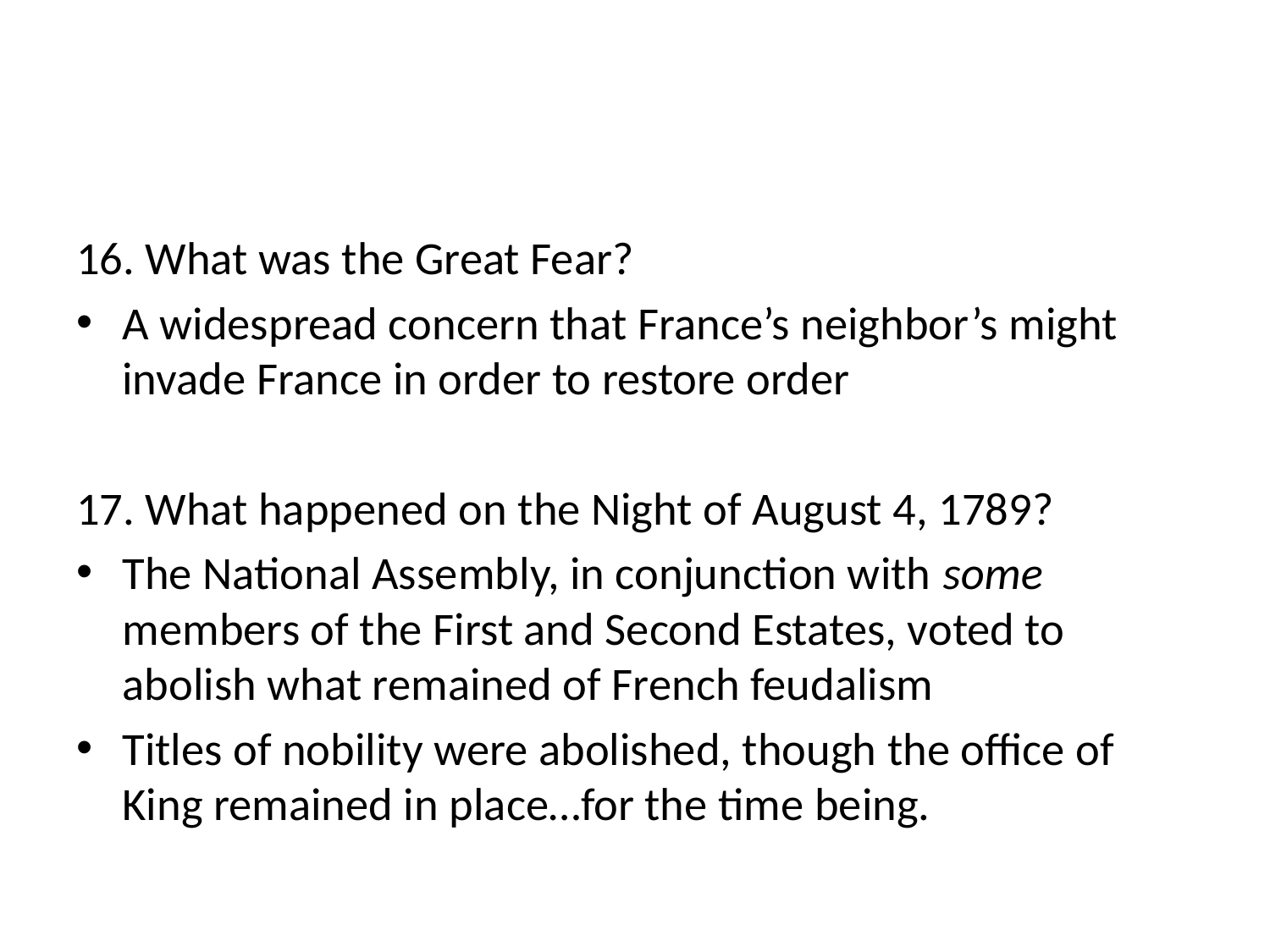

#
16. What was the Great Fear?
A widespread concern that France’s neighbor’s might invade France in order to restore order

17. What happened on the Night of August 4, 1789?
The National Assembly, in conjunction with some members of the First and Second Estates, voted to abolish what remained of French feudalism
Titles of nobility were abolished, though the office of King remained in place…for the time being.